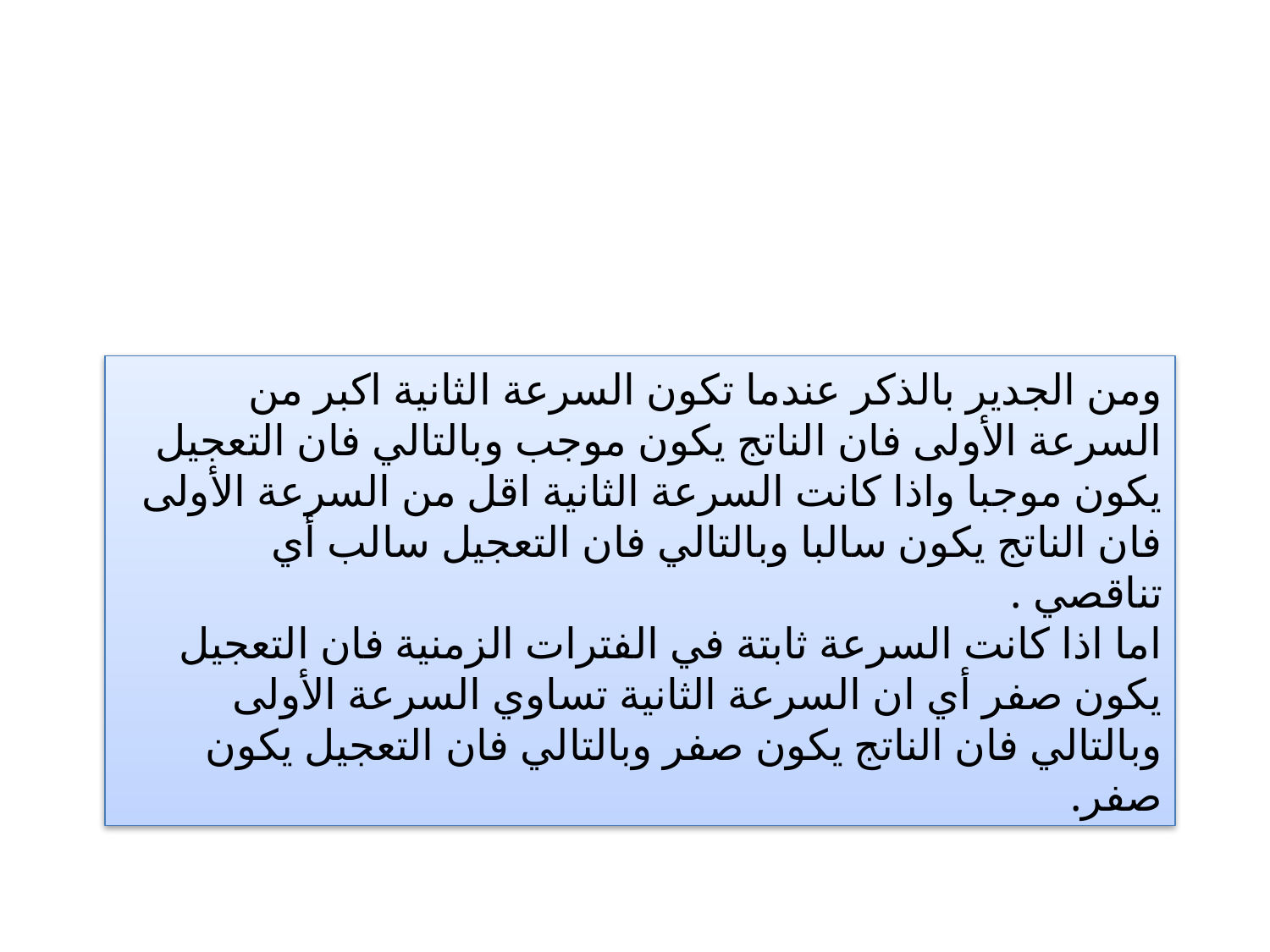

ومن الجدير بالذكر عندما تكون السرعة الثانية اكبر من السرعة الأولى فان الناتج يكون موجب وبالتالي فان التعجيل يكون موجبا واذا كانت السرعة الثانية اقل من السرعة الأولى فان الناتج يكون سالبا وبالتالي فان التعجيل سالب أي تناقصي .
اما اذا كانت السرعة ثابتة في الفترات الزمنية فان التعجيل يكون صفر أي ان السرعة الثانية تساوي السرعة الأولى وبالتالي فان الناتج يكون صفر وبالتالي فان التعجيل يكون صفر.